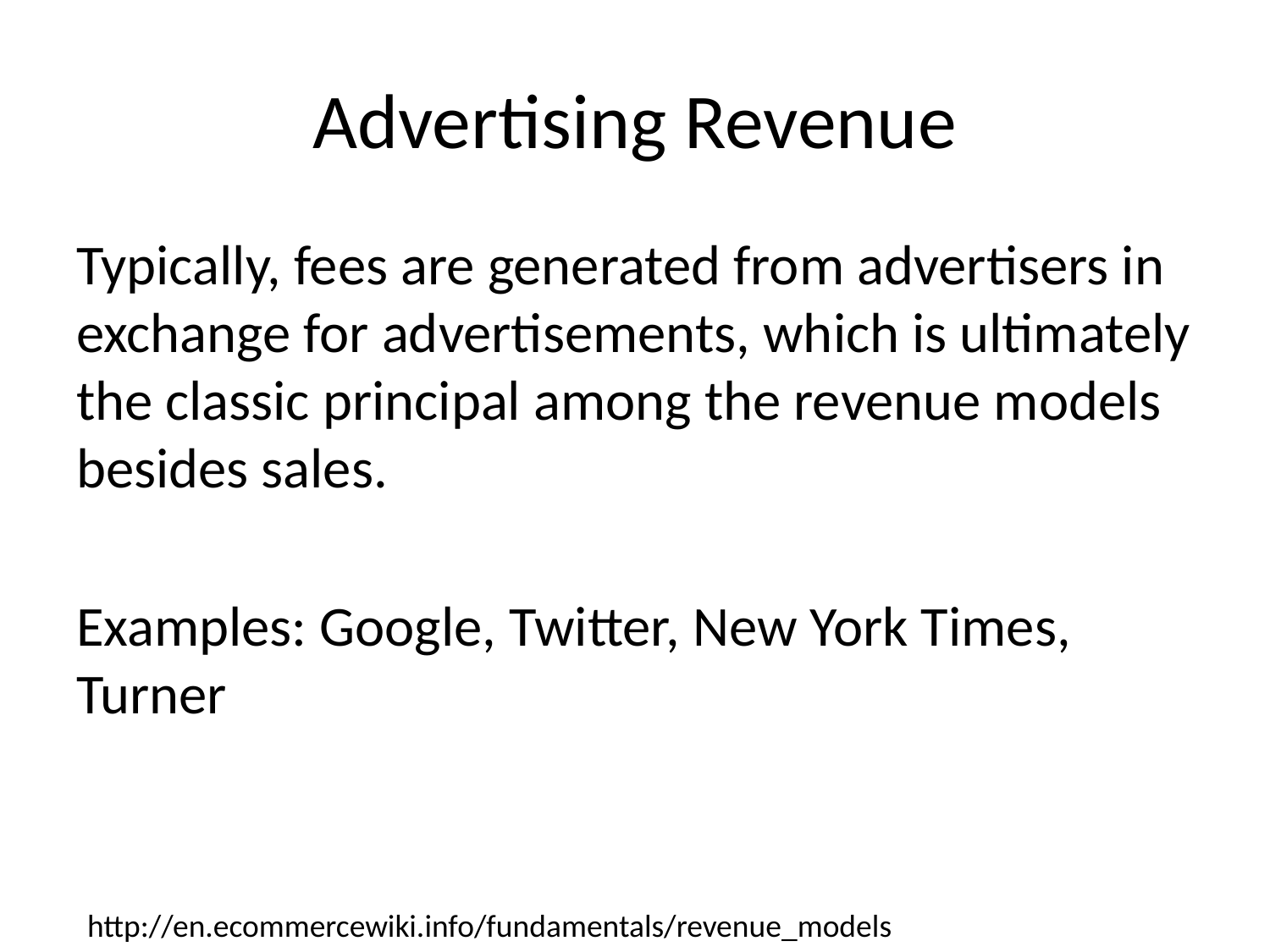

# Advertising Revenue
Typically, fees are generated from advertisers in exchange for advertisements, which is ultimately the classic principal among the revenue models besides sales.

Examples: Google, Twitter, New York Times, Turner
http://en.ecommercewiki.info/fundamentals/revenue_models